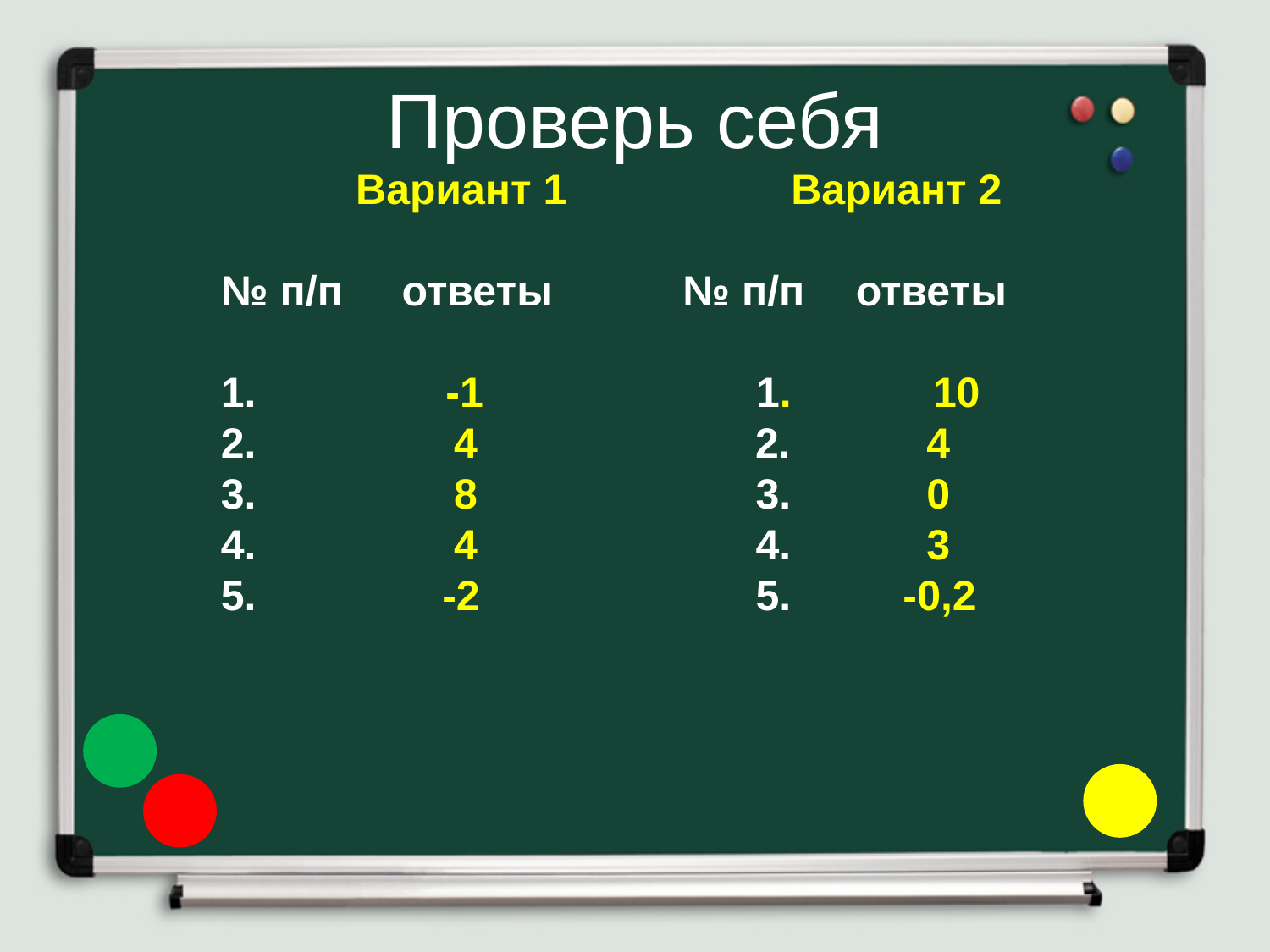

# Проверь себя
             Вариант 1                   Вариант 2

№ п/п     ответы           № п/п 	ответы
1.                -1                       1.            10
2. 	         4	             2. 	      4
3. 	         8	             3. 	      0
4. 	         4 	             4. 	      3
5. 	        -2 	             5. 	    -0,2